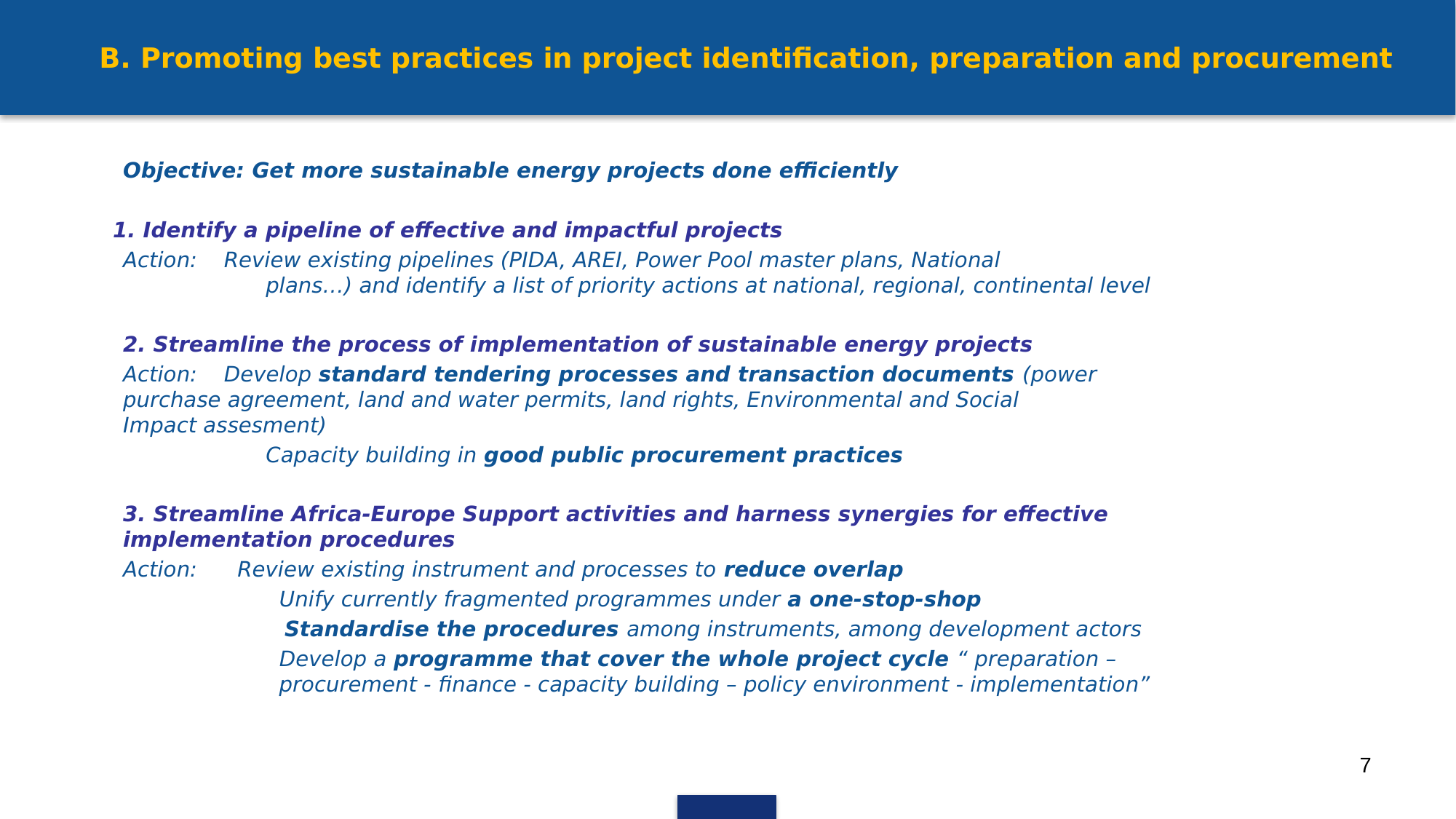

# B. Promoting best practices in project identification, preparation and procurement
Objective: Get more sustainable energy projects done efficiently

1. Identify a pipeline of effective and impactful projects
Action:    Review existing pipelines (PIDA, AREI, Power Pool master plans, National 		     plans…) and identify a list of priority actions at national, regional, continental level

2. Streamline the process of implementation of sustainable energy projects
Action:    Develop standard tendering processes and transaction documents (power 	     purchase agreement, land and water permits, land rights, Environmental and Social 	     Impact assesment)
	     Capacity building in good public procurement practices

3. Streamline Africa-Europe Support activities and harness synergies for effective implementation procedures
Action:      Review existing instrument and processes to reduce overlap
	       Unify currently fragmented programmes under a one-stop-shop
	       Standardise the procedures among instruments, among development actors
	       Develop a programme that cover the whole project cycle “ preparation – 	       procurement - finance - capacity building – policy environment - implementation”

7